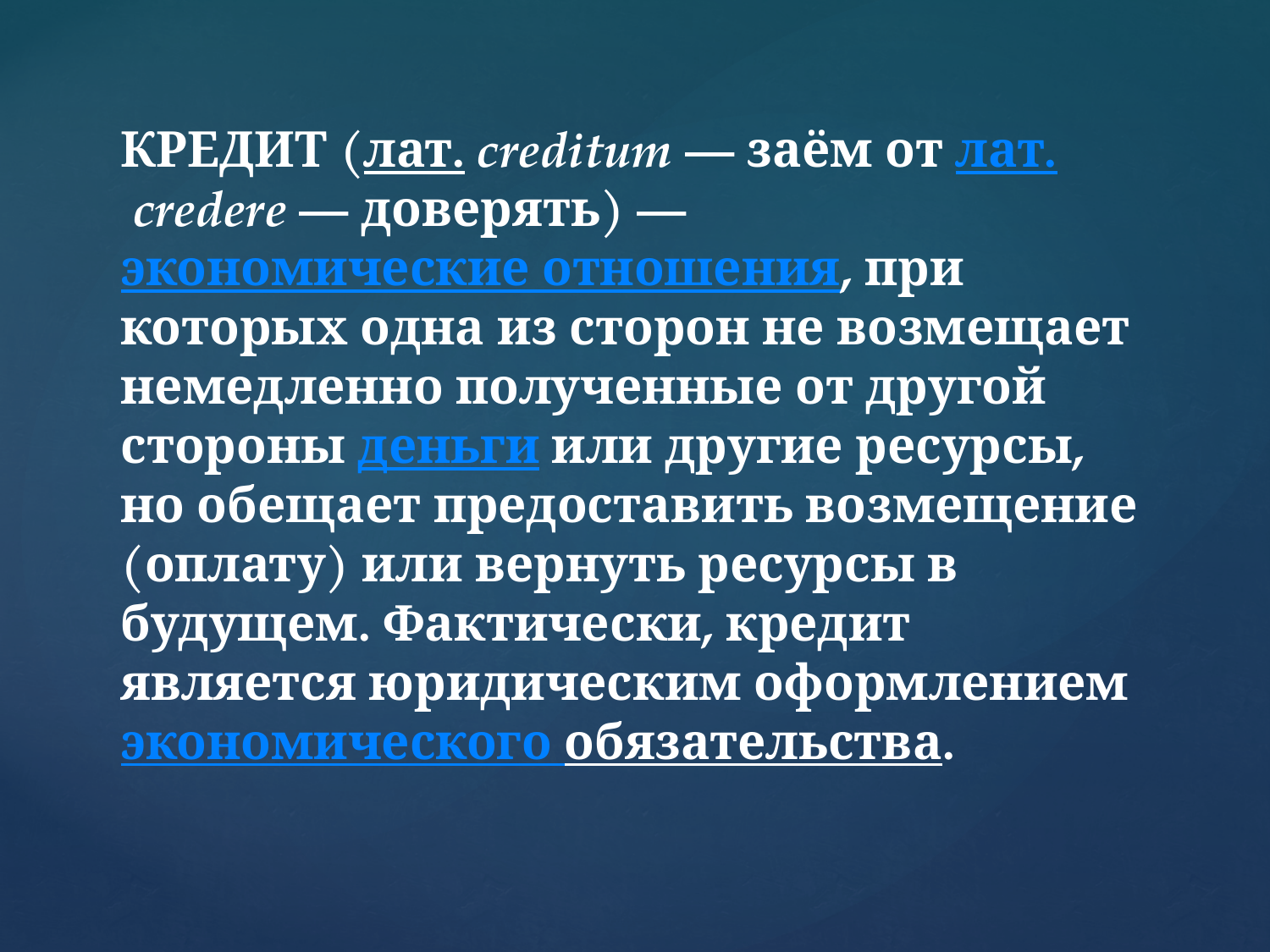

# КРЕДИТ (лат. creditum — заём от лат. credere — доверять) — экономические отношения, при которых одна из сторон не возмещает немедленно полученные от другой стороны деньги или другие ресурсы, но обещает предоставить возмещение (оплату) или вернуть ресурсы в будущем. Фактически, кредит является юридическим оформлением  экономического обязательства.